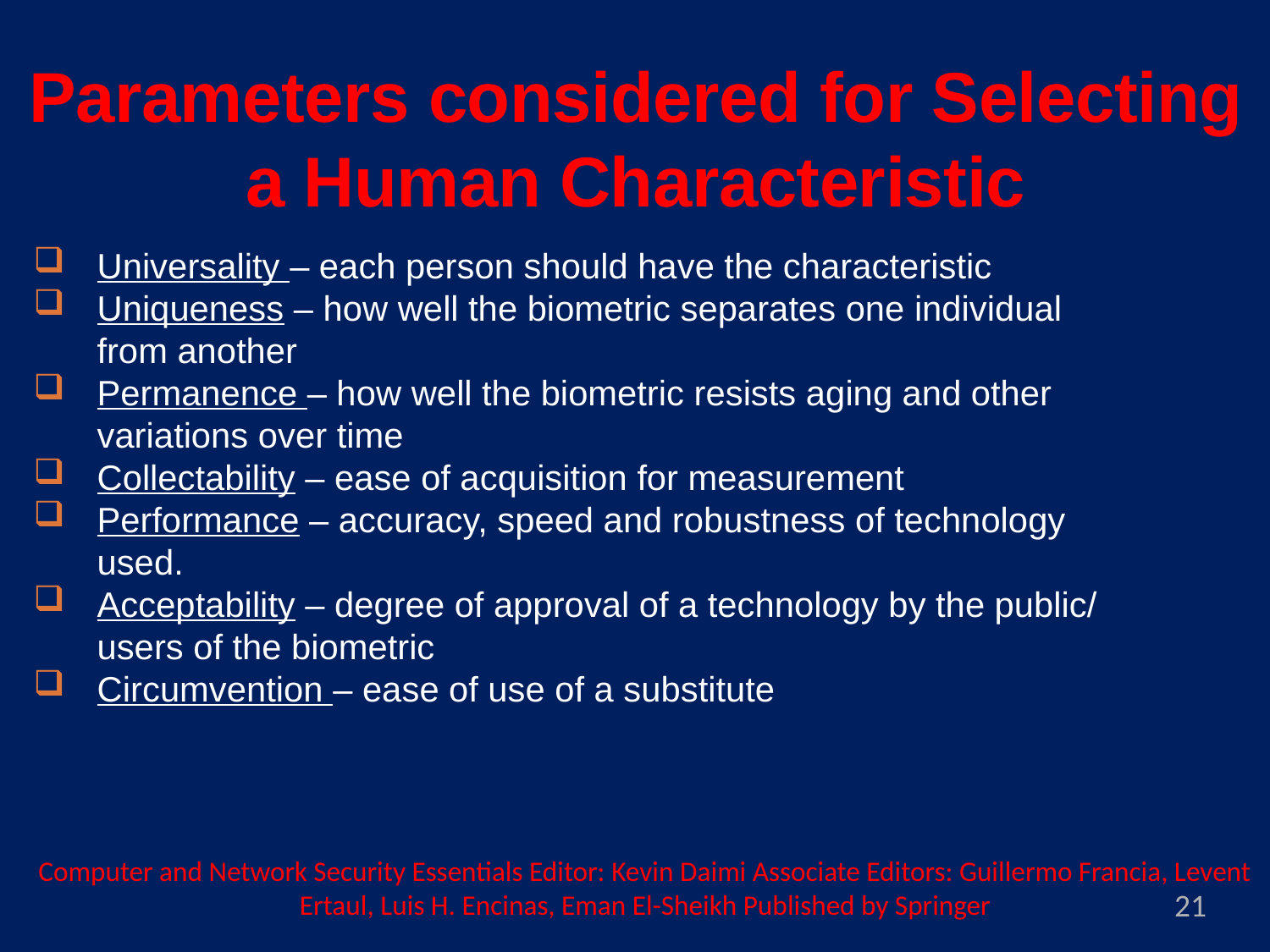

Parameters considered for Selecting a Human Characteristic
Universality – each person should have the characteristic
Uniqueness – how well the biometric separates one individual from another
Permanence – how well the biometric resists aging and other variations over time
Collectability – ease of acquisition for measurement
Performance – accuracy, speed and robustness of technology used.
Acceptability – degree of approval of a technology by the public/ users of the biometric
Circumvention – ease of use of a substitute
Computer and Network Security Essentials Editor: Kevin Daimi Associate Editors: Guillermo Francia, Levent Ertaul, Luis H. Encinas, Eman El-Sheikh Published by Springer
21